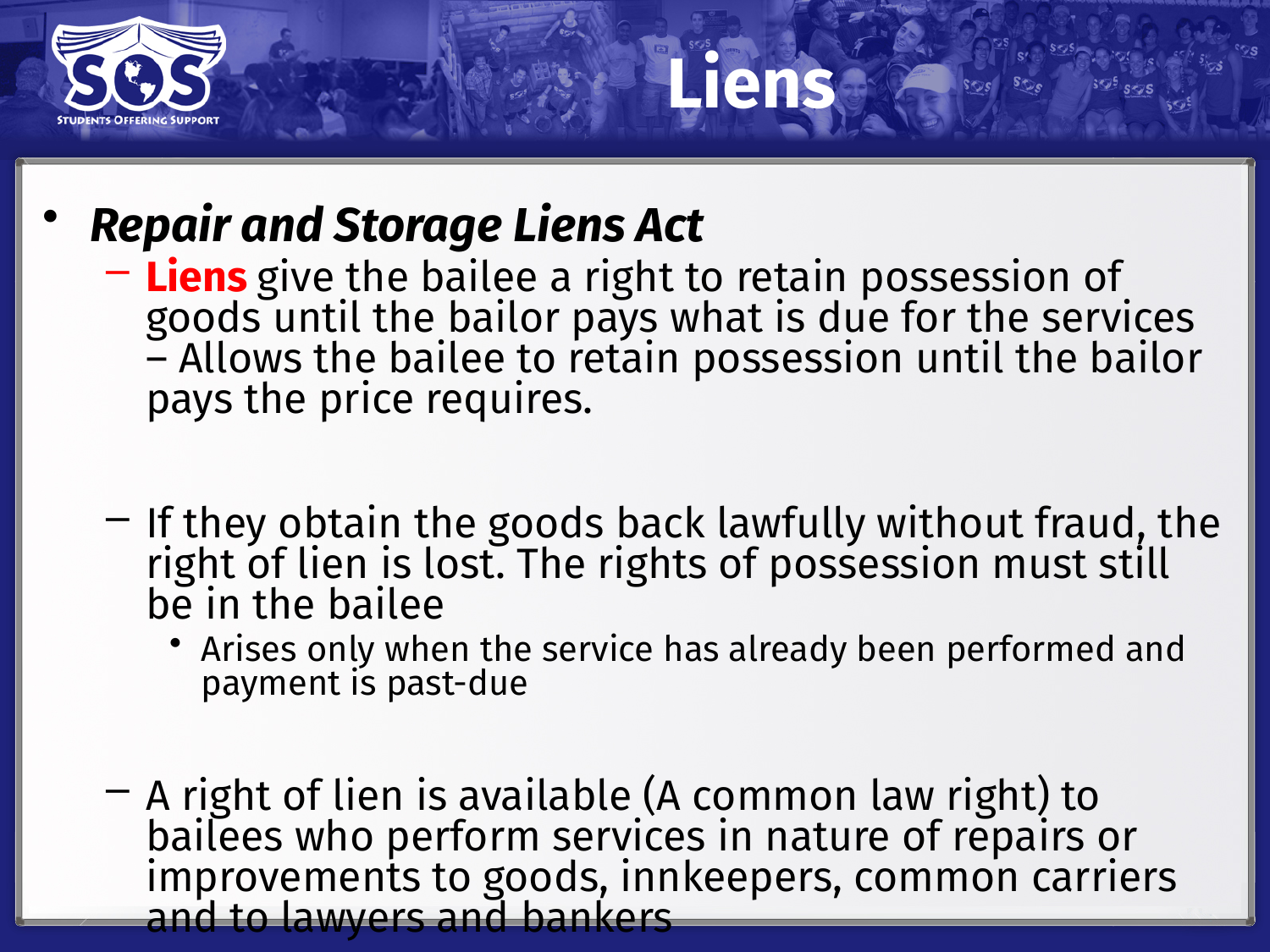

# Liens
Repair and Storage Liens Act
Liens give the bailee a right to retain possession of goods until the bailor pays what is due for the services – Allows the bailee to retain possession until the bailor pays the price requires.

If they obtain the goods back lawfully without fraud, the right of lien is lost. The rights of possession must still be in the bailee
Arises only when the service has already been performed and payment is past-due

A right of lien is available (A common law right) to bailees who perform services in nature of repairs or improvements to goods, innkeepers, common carriers and to lawyers and bankers